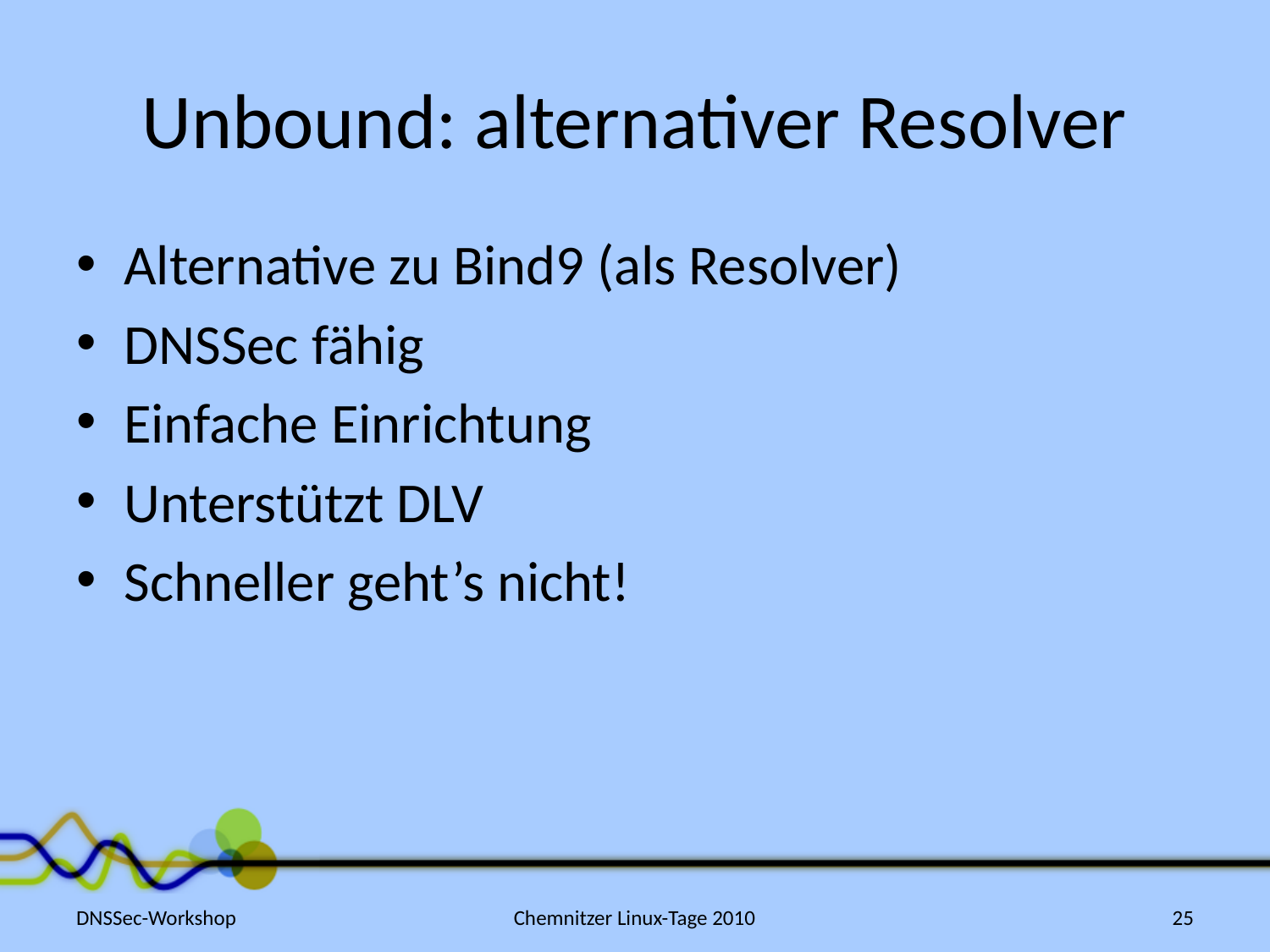

# Unbound: alternativer Resolver
Alternative zu Bind9 (als Resolver)
DNSSec fähig
Einfache Einrichtung
Unterstützt DLV
Schneller geht’s nicht!
DNSSec-Workshop
Chemnitzer Linux-Tage 2010
25